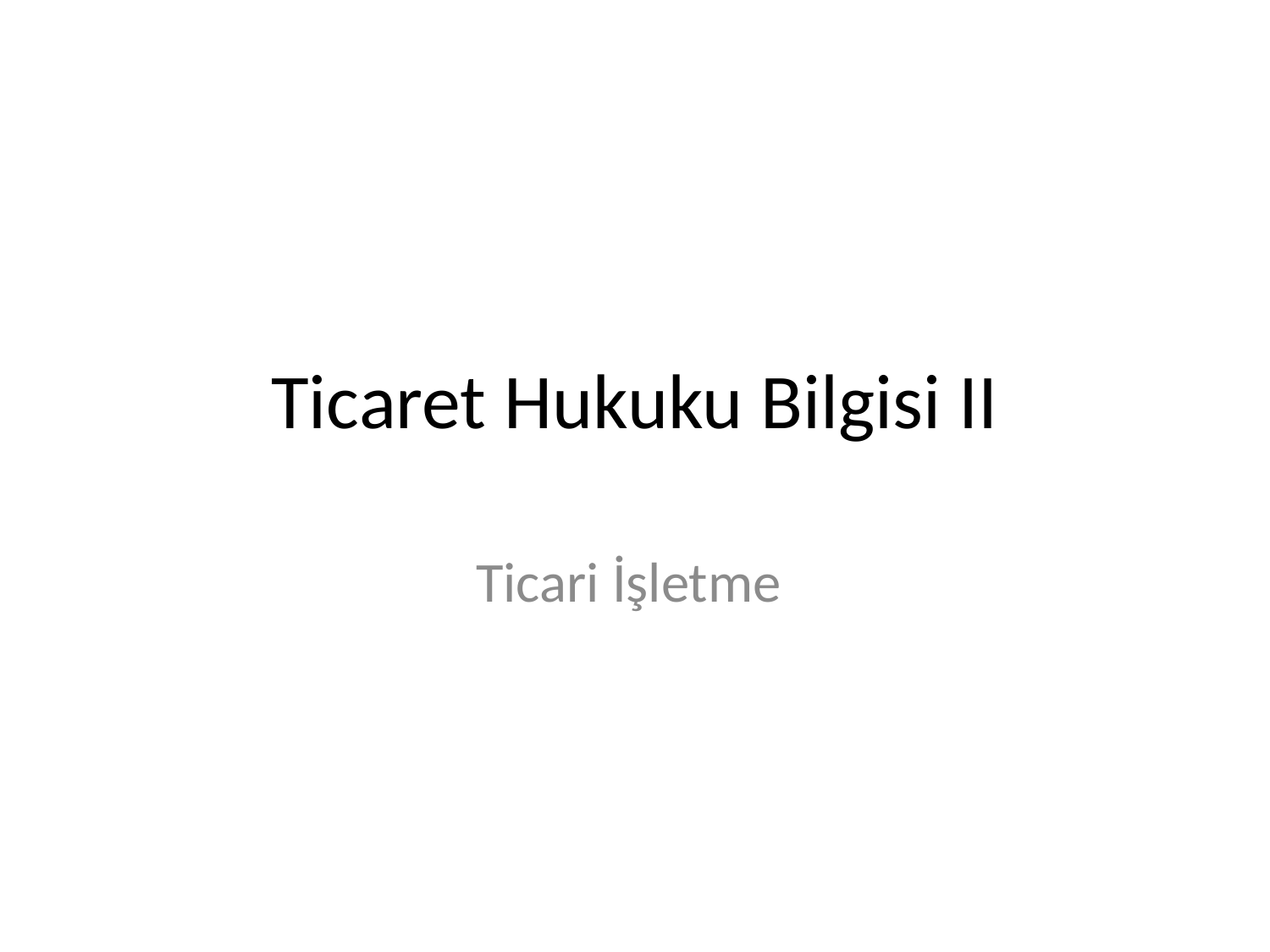

# Ticaret Hukuku Bilgisi II
Ticari İşletme